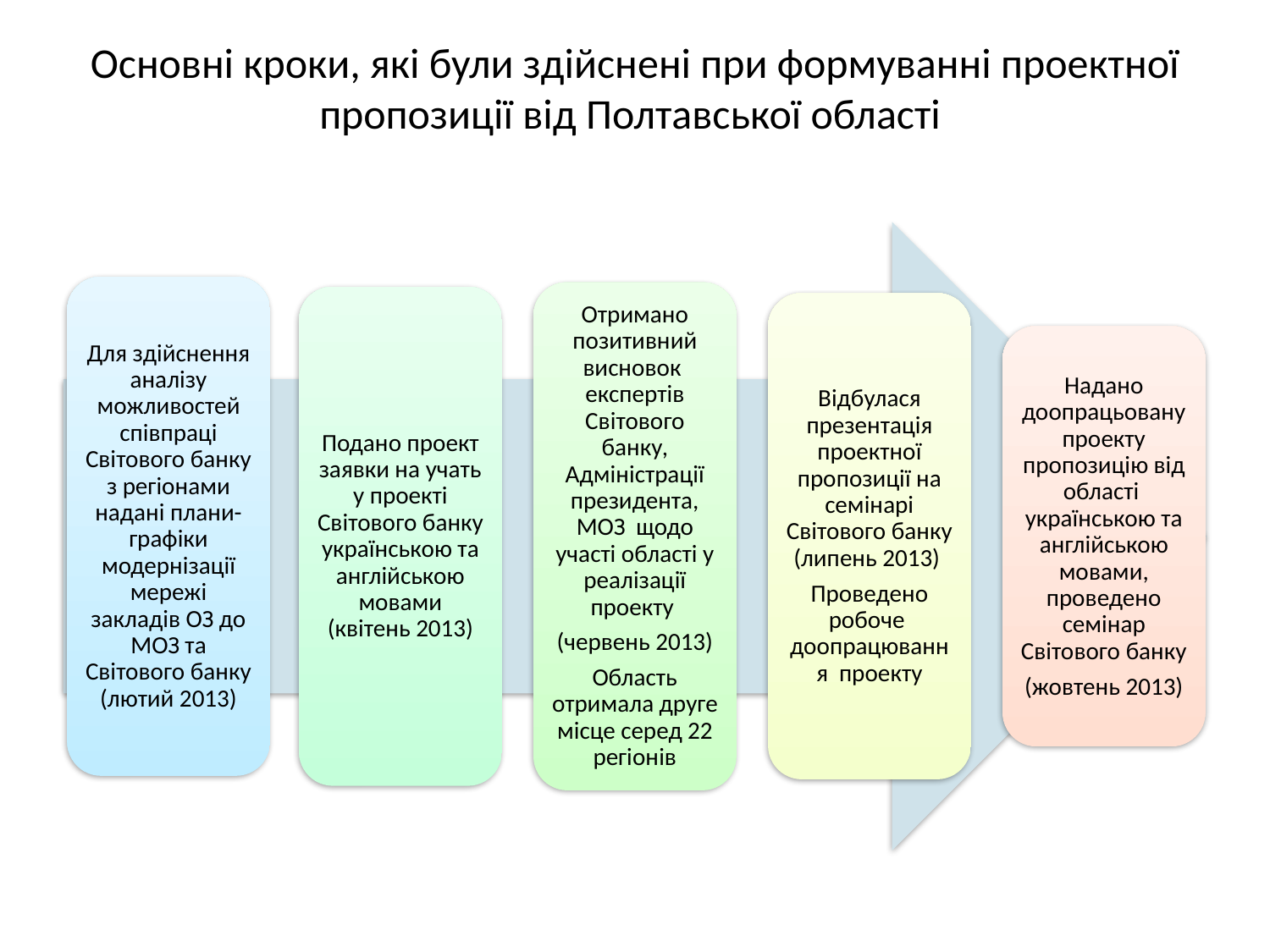

# Основні кроки, які були здійснені при формуванні проектної пропозиції від Полтавської області
Для здійснення аналізу можливостей співпраці Світового банку з регіонами надані плани-графіки модернізації мережі закладів ОЗ до МОЗ та Світового банку (лютий 2013)
Подано проект заявки на учать у проекті Світового банку українською та англійською мовами (квітень 2013)
Отримано позитивний висновок  експертів Світового банку, Адміністрації президента, МОЗ  щодо участі області у реалізації проекту
(червень 2013)
Область отримала друге місце серед 22 регіонів
Відбулася презентація проектної пропозиції на семінарі Світового банку (липень 2013)
Проведено робоче  доопрацювання  проекту
Надано доопрацьовану проекту пропозицію від області  українською та англійською мовами, проведено семінар Світового банку
(жовтень 2013)